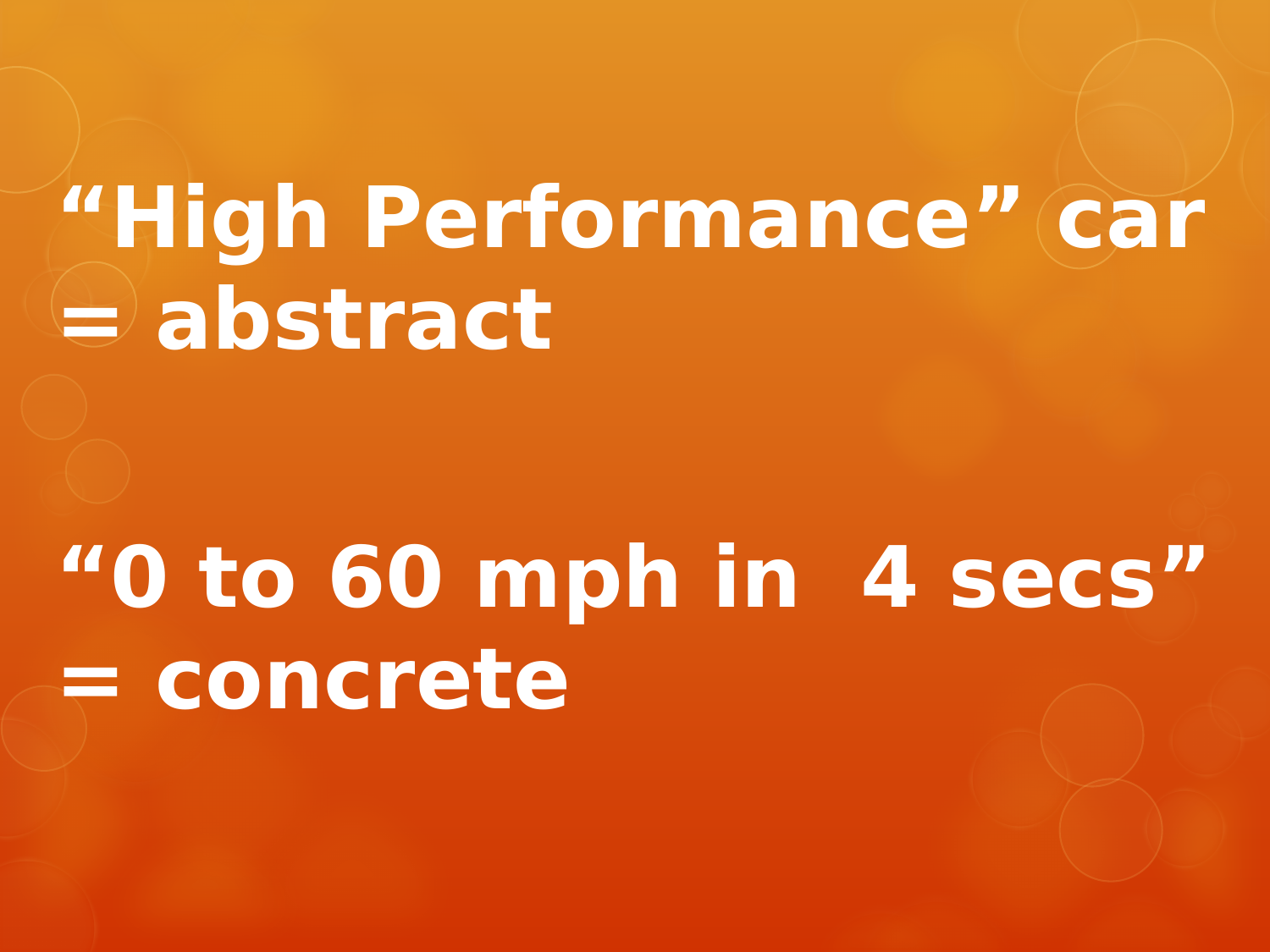

“High Performance” car = abstract

“0 to 60 mph in  4 secs” = concrete